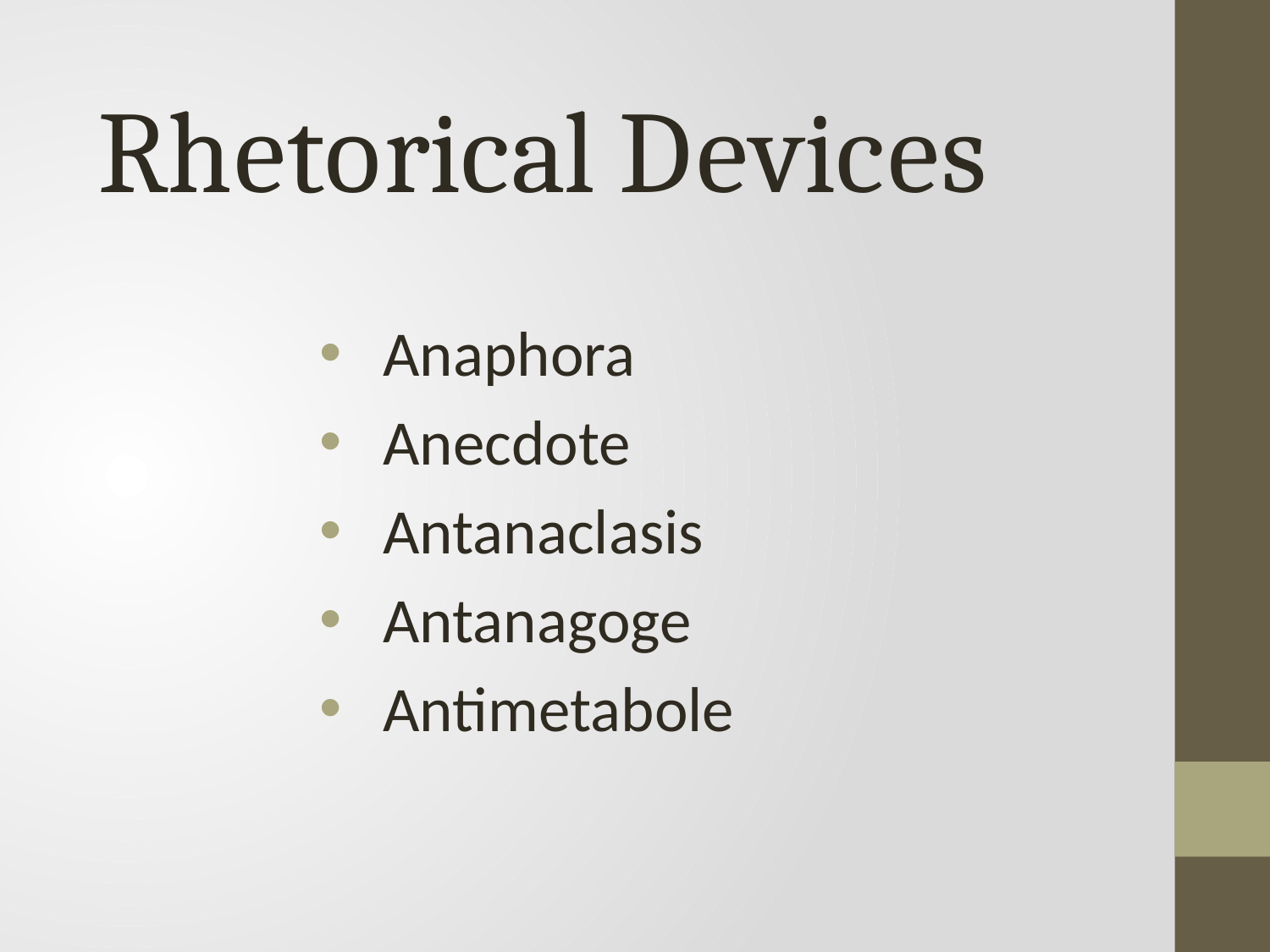

# Rhetorical Devices
Anaphora
Anecdote
Antanaclasis
Antanagoge
Antimetabole